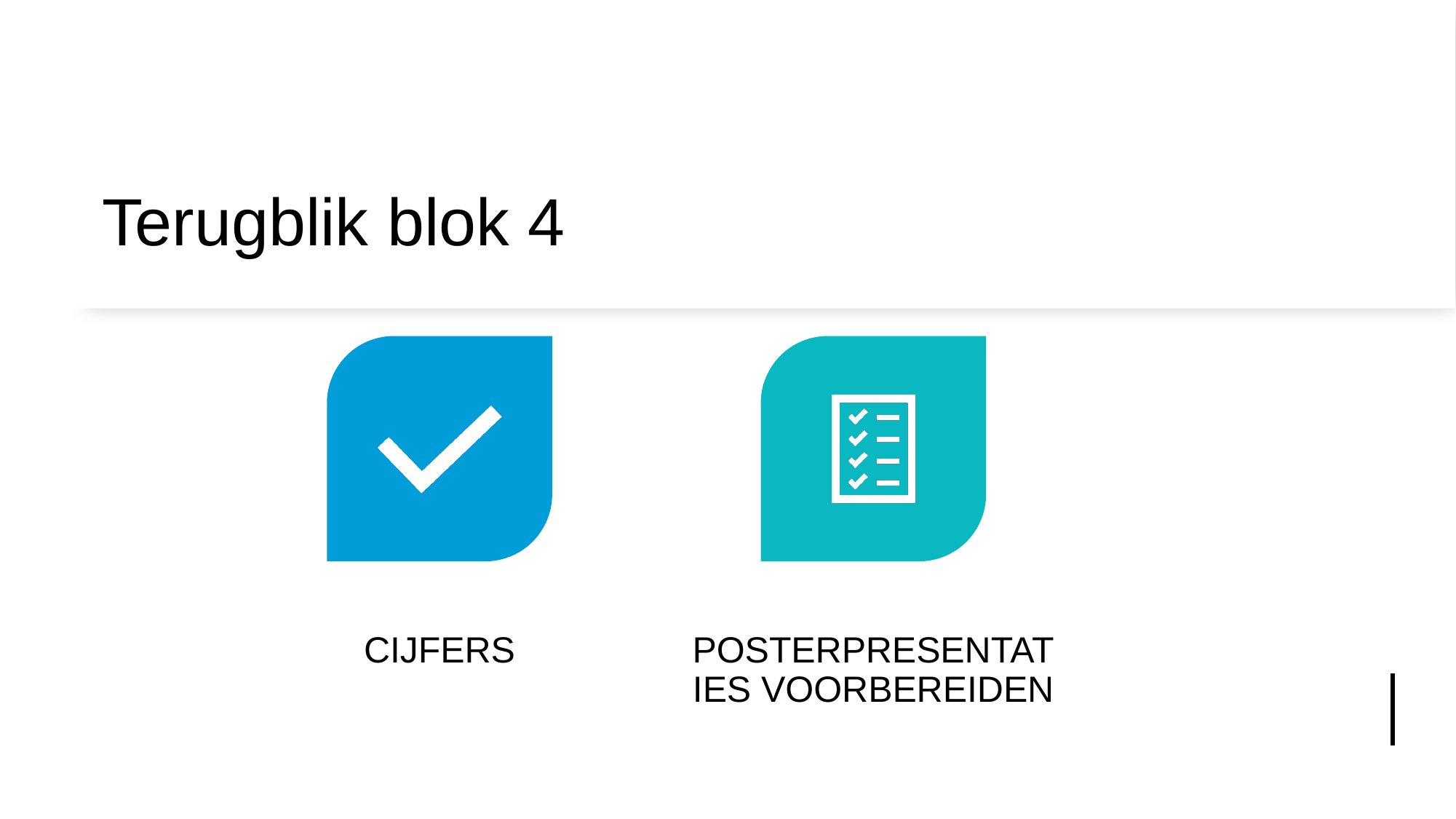

# Terugblik blok 4
Cijfers
Posterpresentaties voorbereiden